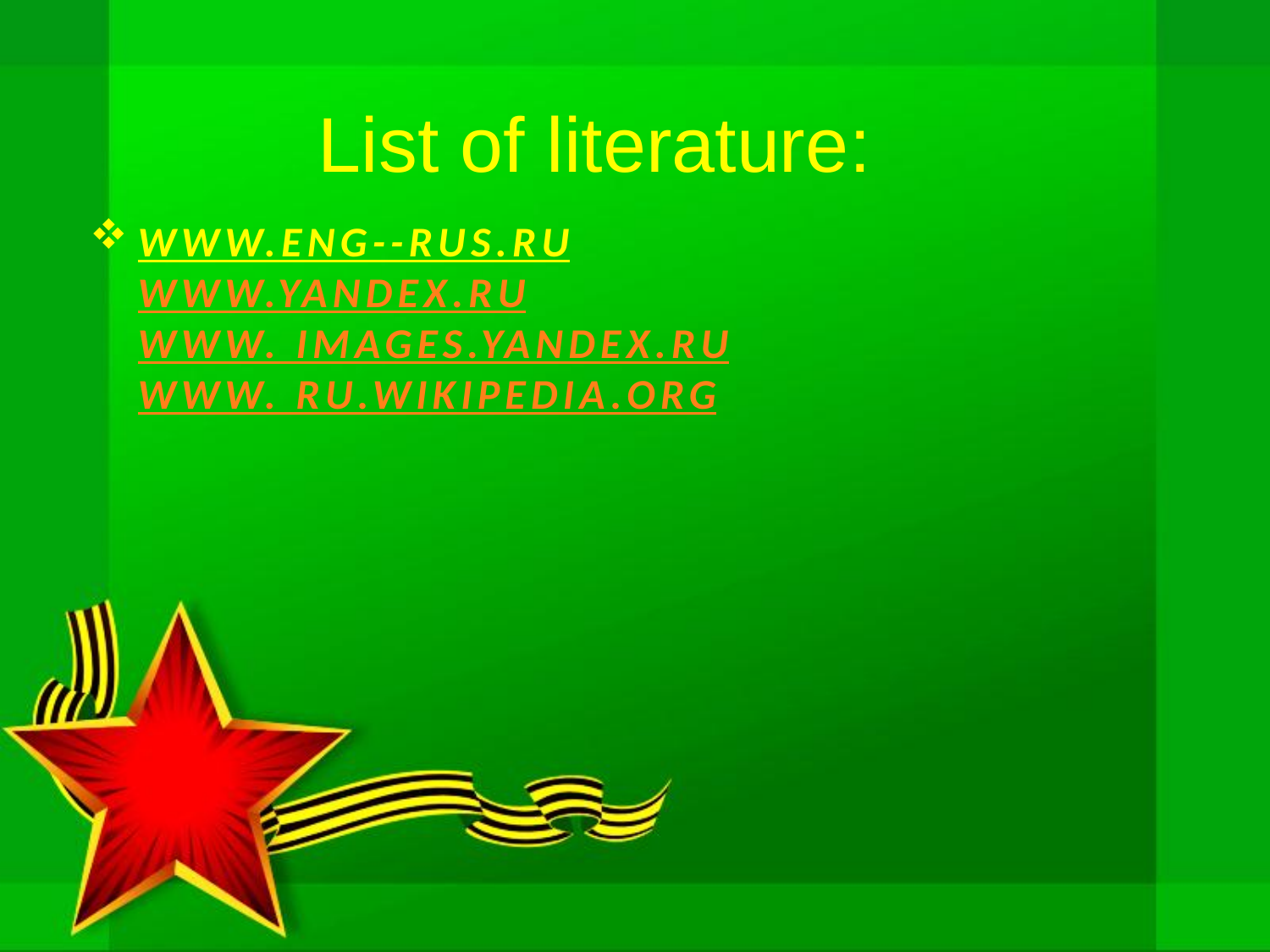

List of literature:
# www.eng--rus.ru www.yandex.ru www. images.yandex.ru www. ru.wikipedia.org